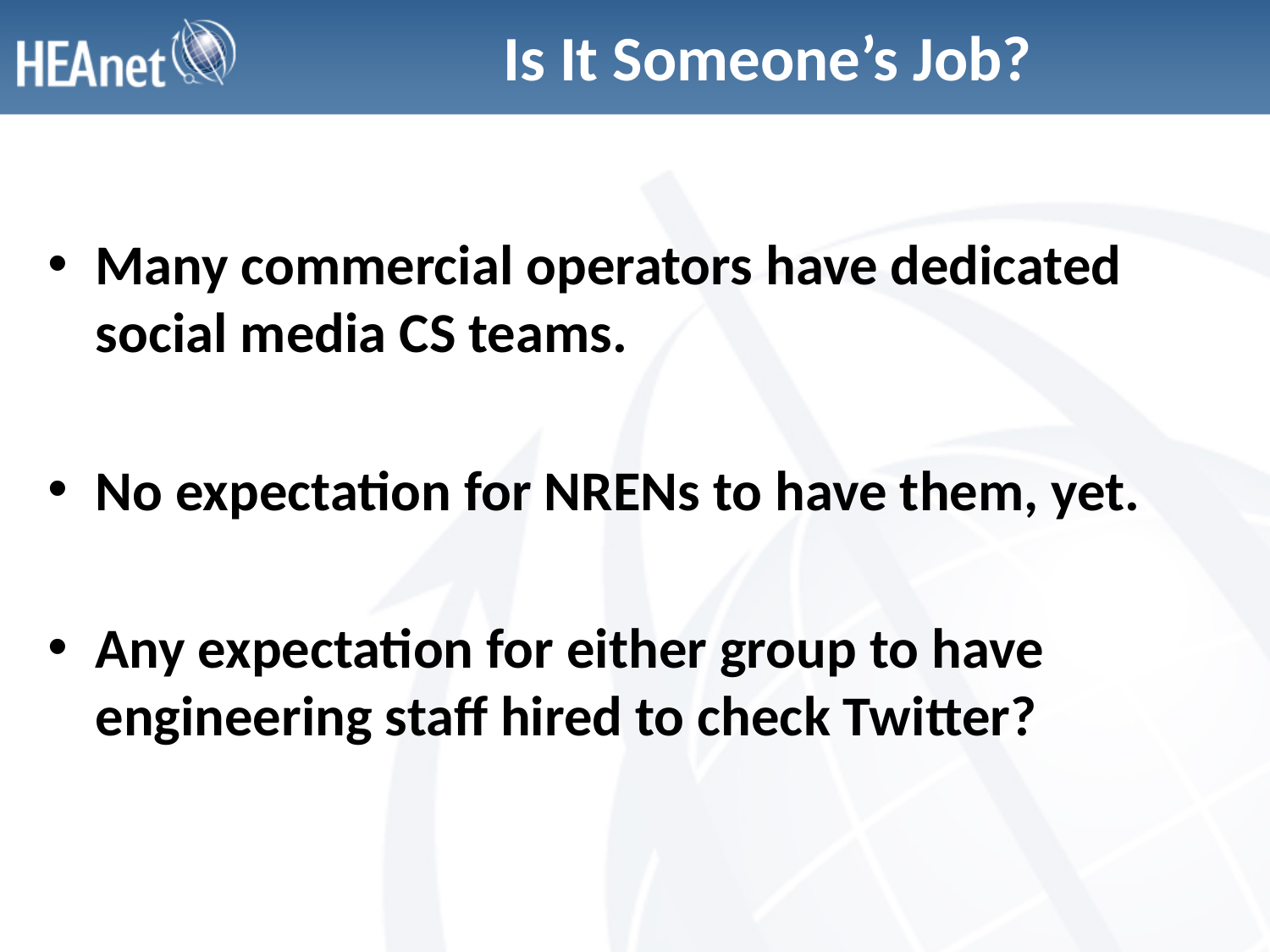

# Is It Someone’s Job?
Many commercial operators have dedicated social media CS teams.

No expectation for NRENs to have them, yet.

Any expectation for either group to have engineering staff hired to check Twitter?